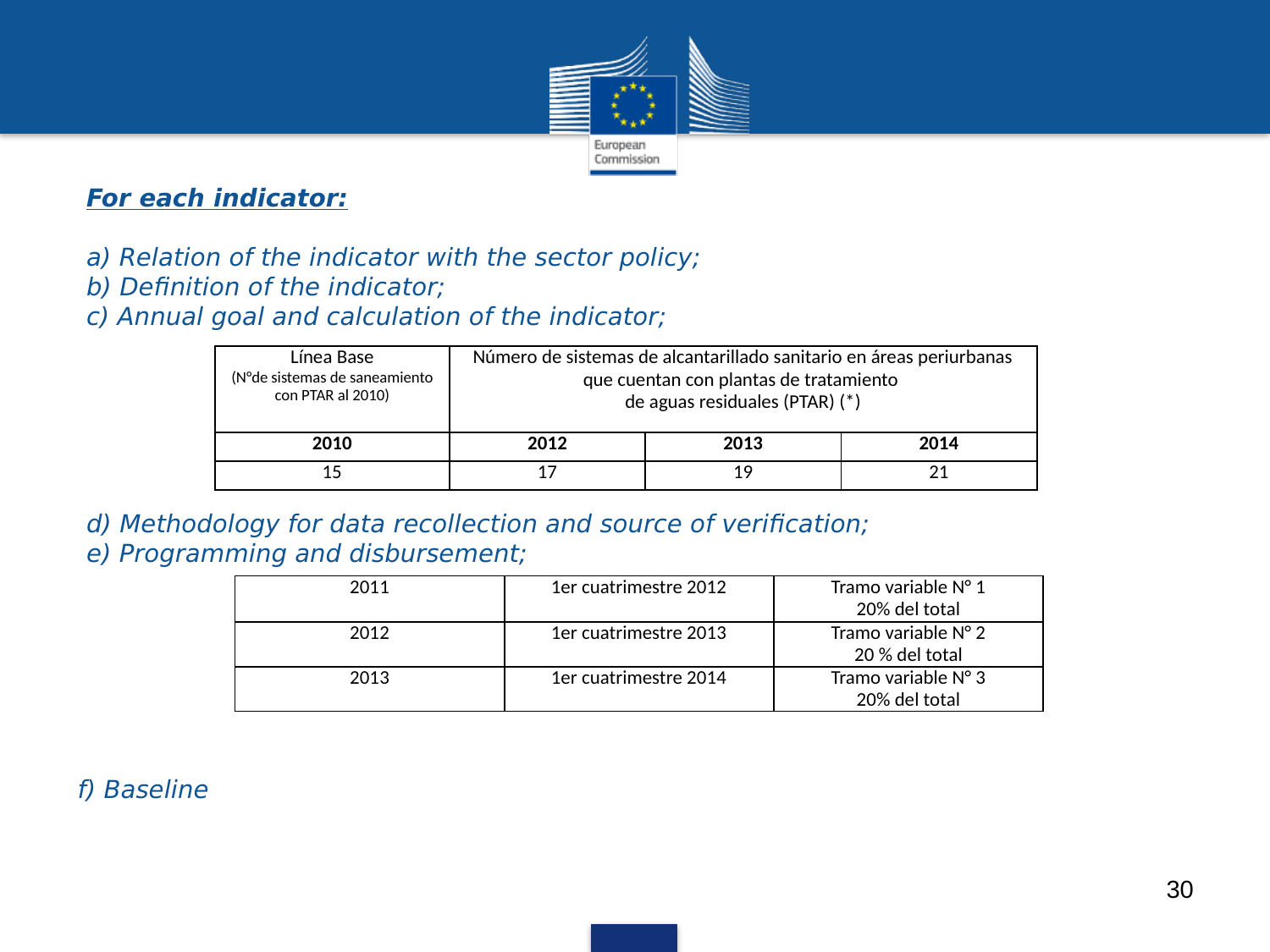

For each indicator:

a) Relation of the indicator with the sector policy;
b) Definition of the indicator;
c) Annual goal and calculation of the indicator;

d) Methodology for data recollection and source of verification;
e) Programming and disbursement;

f) Baseline

| Línea Base (N°de sistemas de saneamiento con PTAR al 2010) | Número de sistemas de alcantarillado sanitario en áreas periurbanas que cuentan con plantas de tratamiento de aguas residuales (PTAR) (\*) |  |  |
| --- | --- | --- | --- |
| 2010 | 2012 | 2013 | 2014 |
| 15 | 17 | 19 | 21 |
| 2011 | 1er cuatrimestre 2012 | Tramo variable N° 1 20% del total |
| --- | --- | --- |
| 2012 | 1er cuatrimestre 2013 | Tramo variable N° 2 20 % del total |
| 2013 | 1er cuatrimestre 2014 | Tramo variable N° 3 20% del total |
30